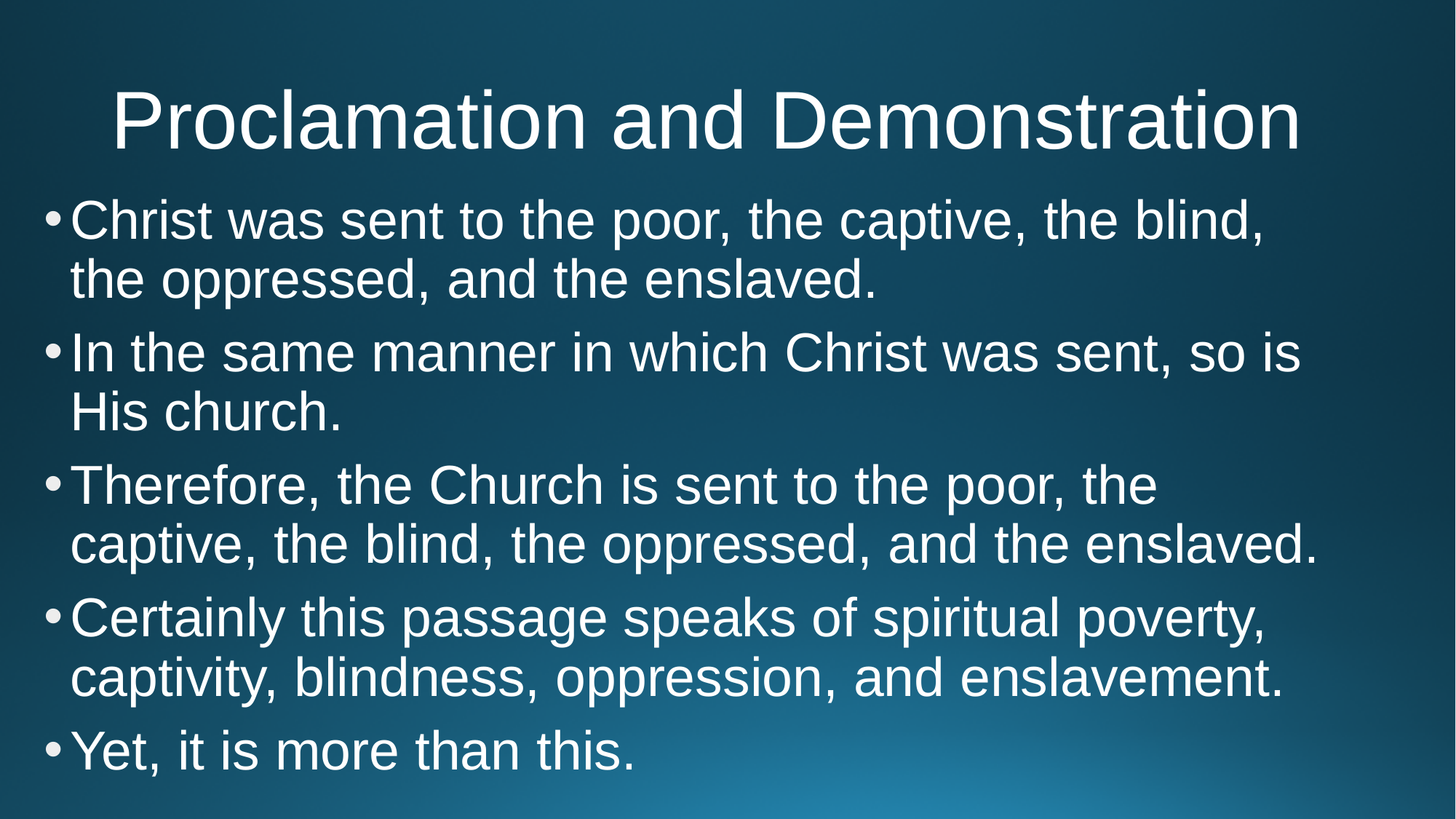

# Proclamation and Demonstration
Christ was sent to the poor, the captive, the blind, the oppressed, and the enslaved.
In the same manner in which Christ was sent, so is His church.
Therefore, the Church is sent to the poor, the captive, the blind, the oppressed, and the enslaved.
Certainly this passage speaks of spiritual poverty, captivity, blindness, oppression, and enslavement.
Yet, it is more than this.